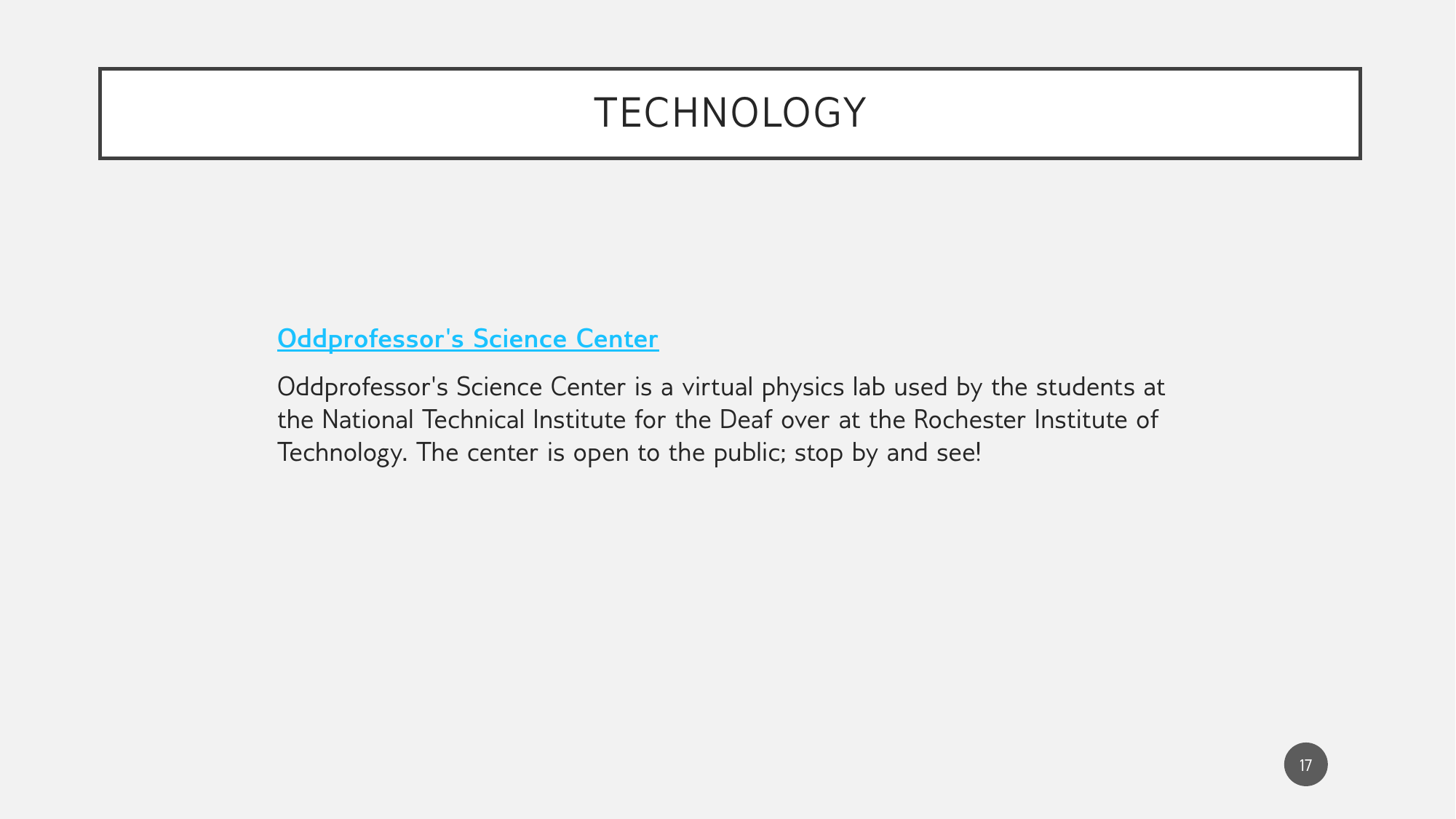

# Technology
Oddprofessor's Science Center
Oddprofessor's Science Center is a virtual physics lab used by the students at the National Technical Institute for the Deaf over at the Rochester Institute of Technology. The center is open to the public; stop by and see!

17